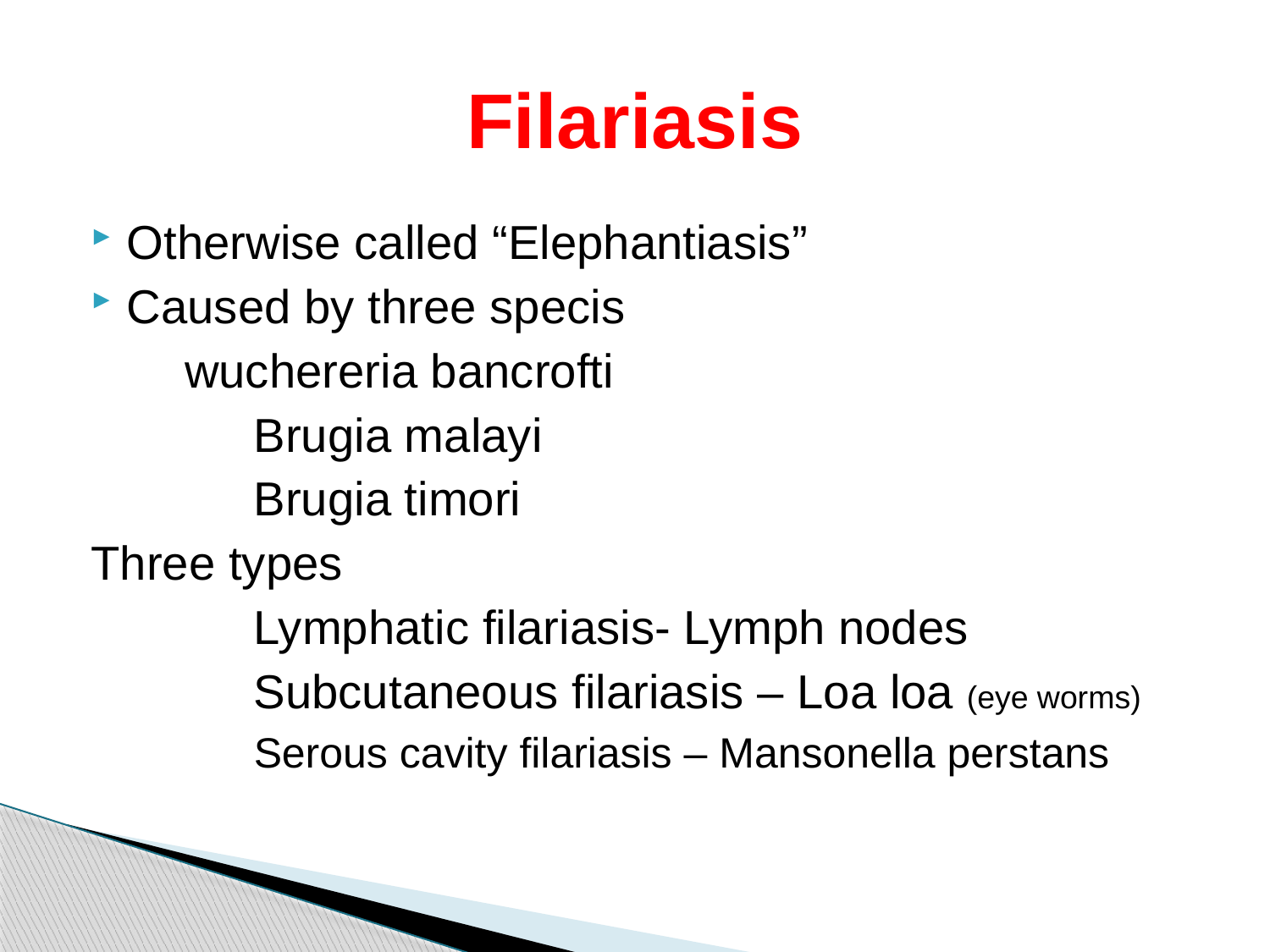

# Filariasis
Otherwise called “Elephantiasis”
Caused by three specis
       wuchereria bancrofti
		Brugia malayi
		Brugia timori
Three types
		Lymphatic filariasis- Lymph nodes
		Subcutaneous filariasis – Loa loa (eye worms)
		Serous cavity filariasis – Mansonella perstans